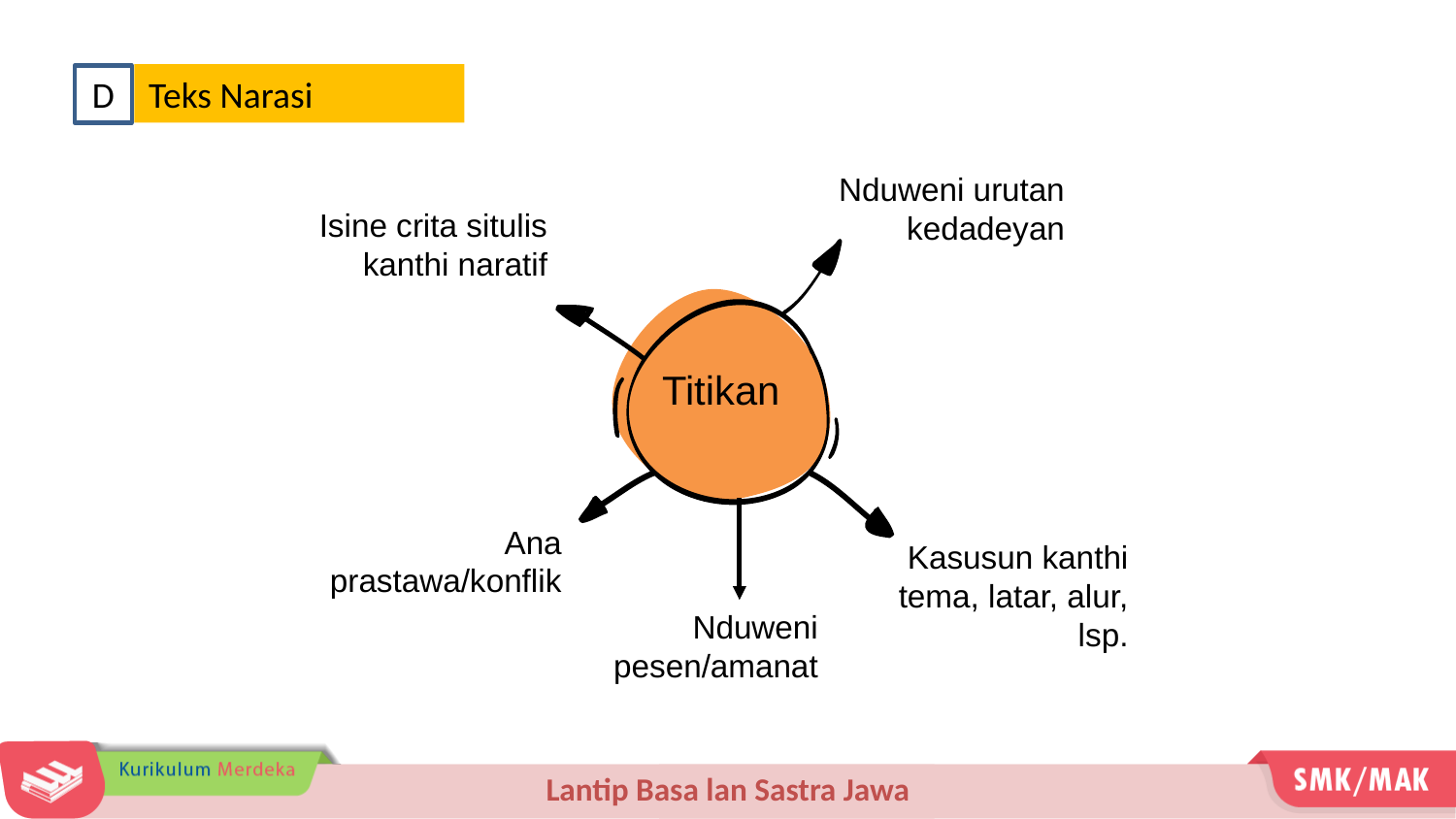

Teks Narasi
D
Nduweni urutan kedadeyan
Isine crita situlis kanthi naratif

Titikan
Ana prastawa/konflik
Kasusun kanthi tema, latar, alur, lsp.
Nduweni pesen/amanat